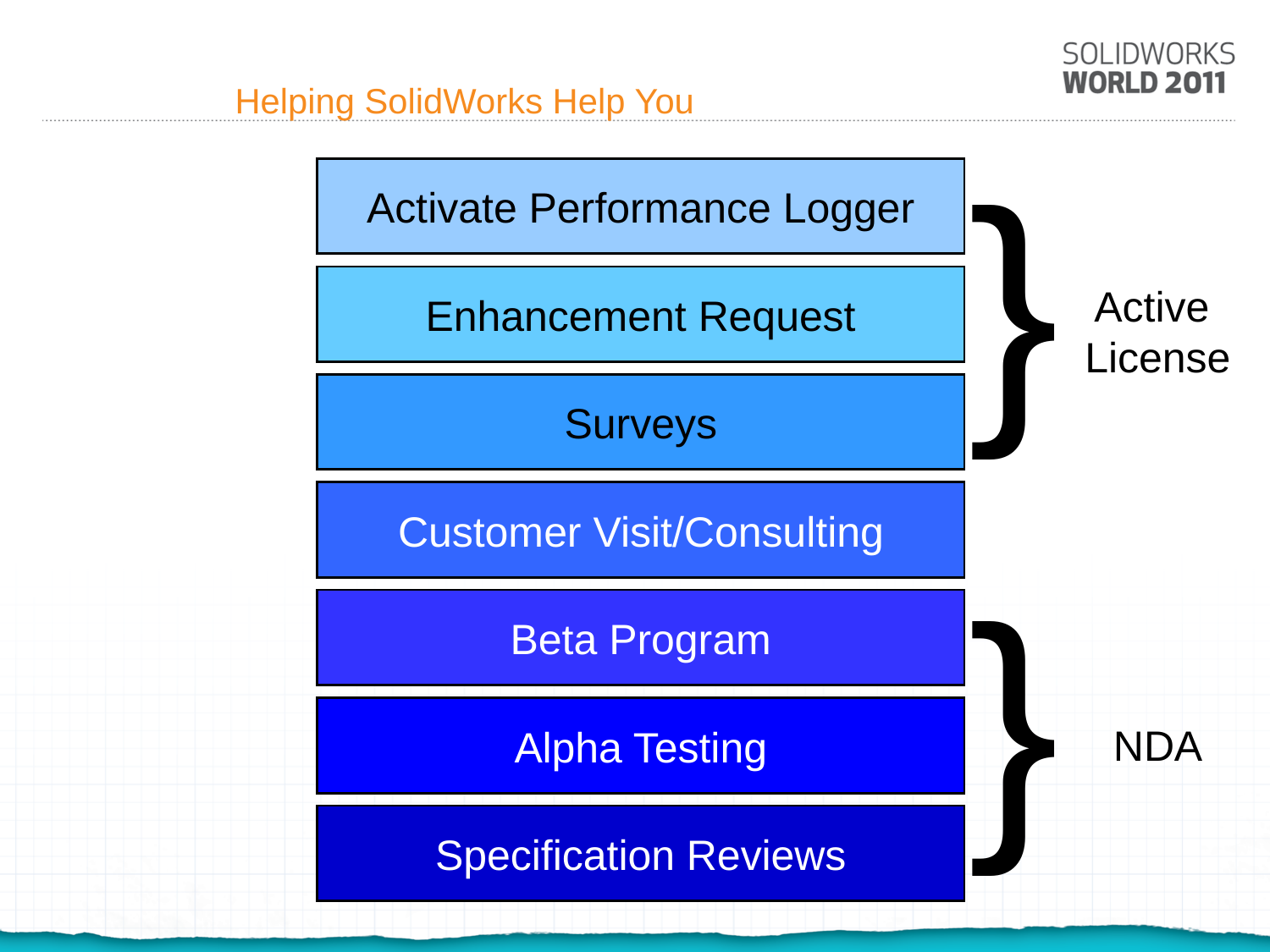

# Helping SolidWorks Help You
}
Activate Performance Logger

Enhancement Request
Active
License
Surveys
Customer Visit/Consulting
}
Beta Program
Alpha Testing
NDA
Specification Reviews